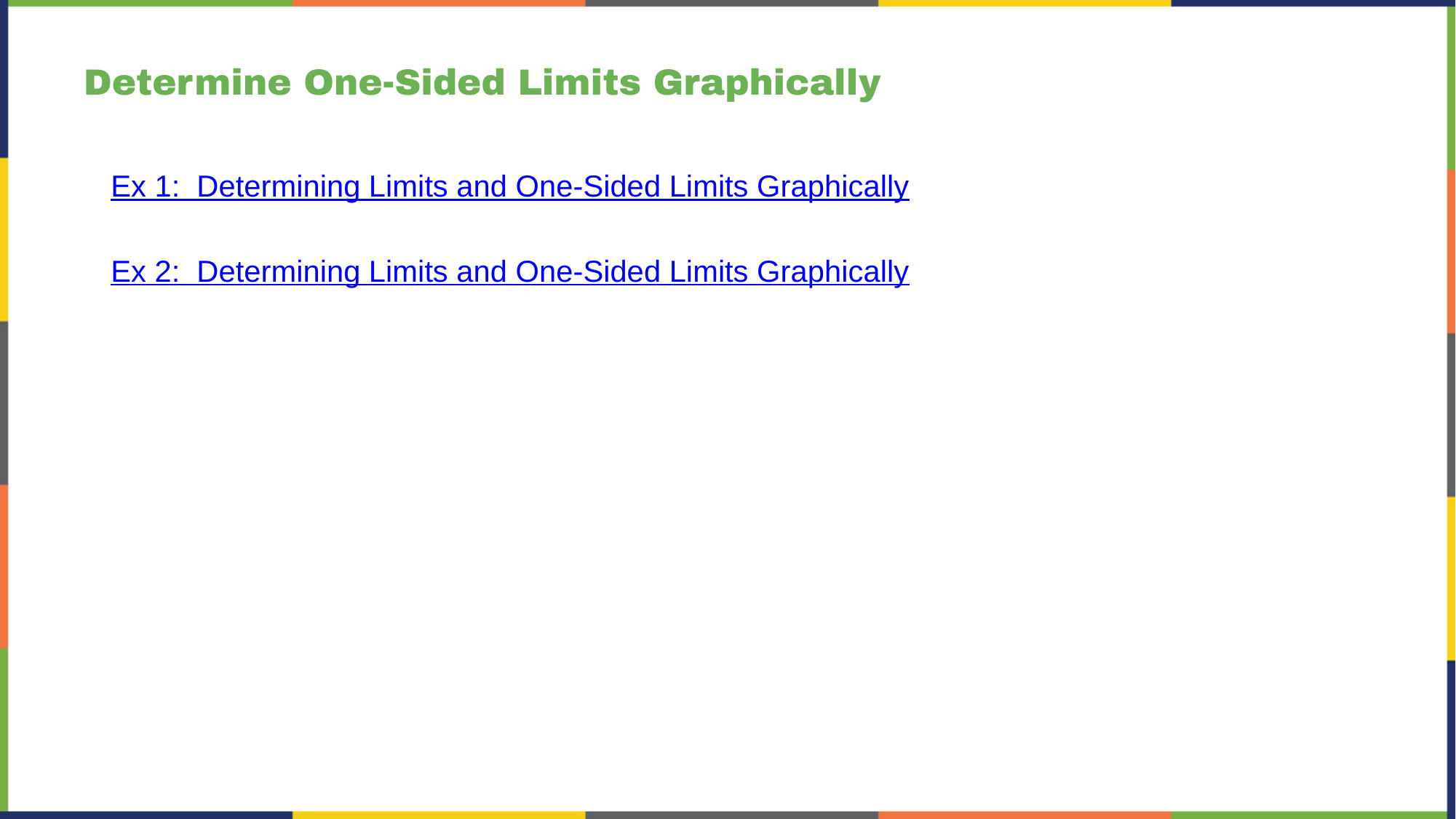

# Determine One-Sided Limits Graphically
Ex 1:  Determining Limits and One-Sided Limits Graphically

Ex 2:  Determining Limits and One-Sided Limits Graphically